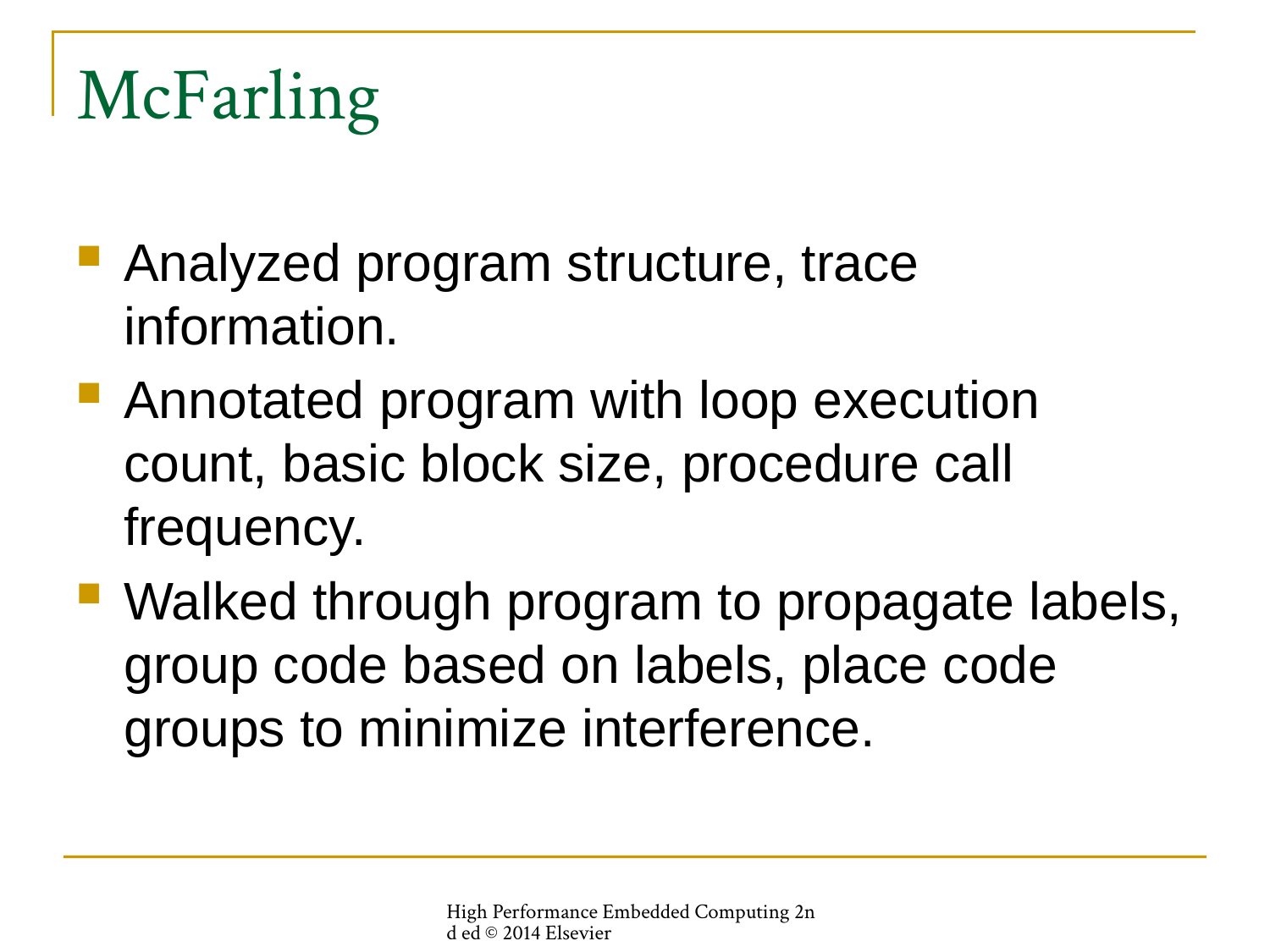

# McFarling
Analyzed program structure, trace information.
Annotated program with loop execution count, basic block size, procedure call frequency.
Walked through program to propagate labels, group code based on labels, place code groups to minimize interference.
High Performance Embedded Computing 2nd ed © 2014 Elsevier